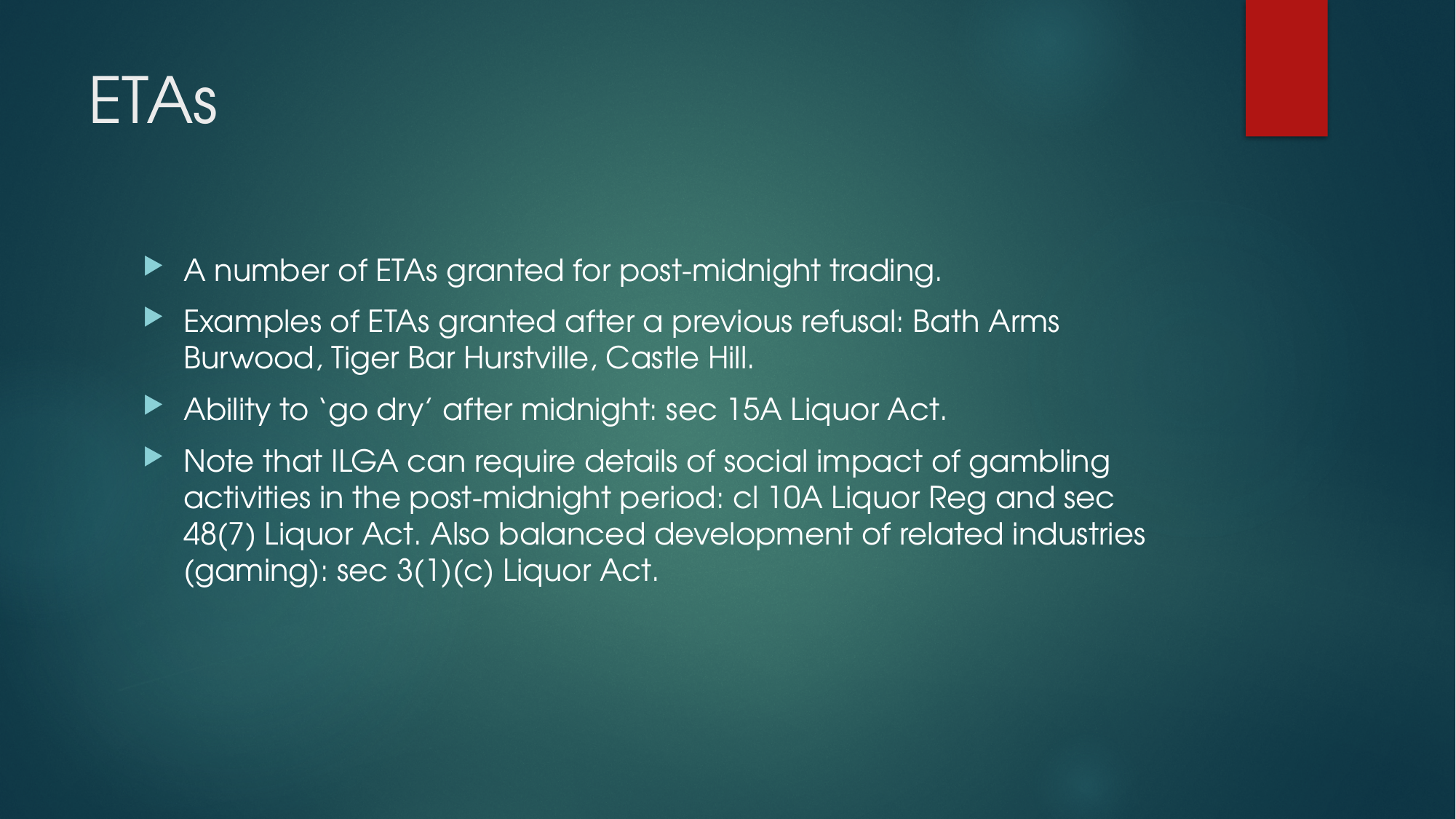

# ETAs
A number of ETAs granted for post-midnight trading.
Examples of ETAs granted after a previous refusal: Bath Arms Burwood, Tiger Bar Hurstville, Castle Hill.
Ability to ‘go dry’ after midnight: sec 15A Liquor Act.
Note that ILGA can require details of social impact of gambling activities in the post-midnight period: cl 10A Liquor Reg and sec 48(7) Liquor Act. Also balanced development of related industries (gaming): sec 3(1)(c) Liquor Act.